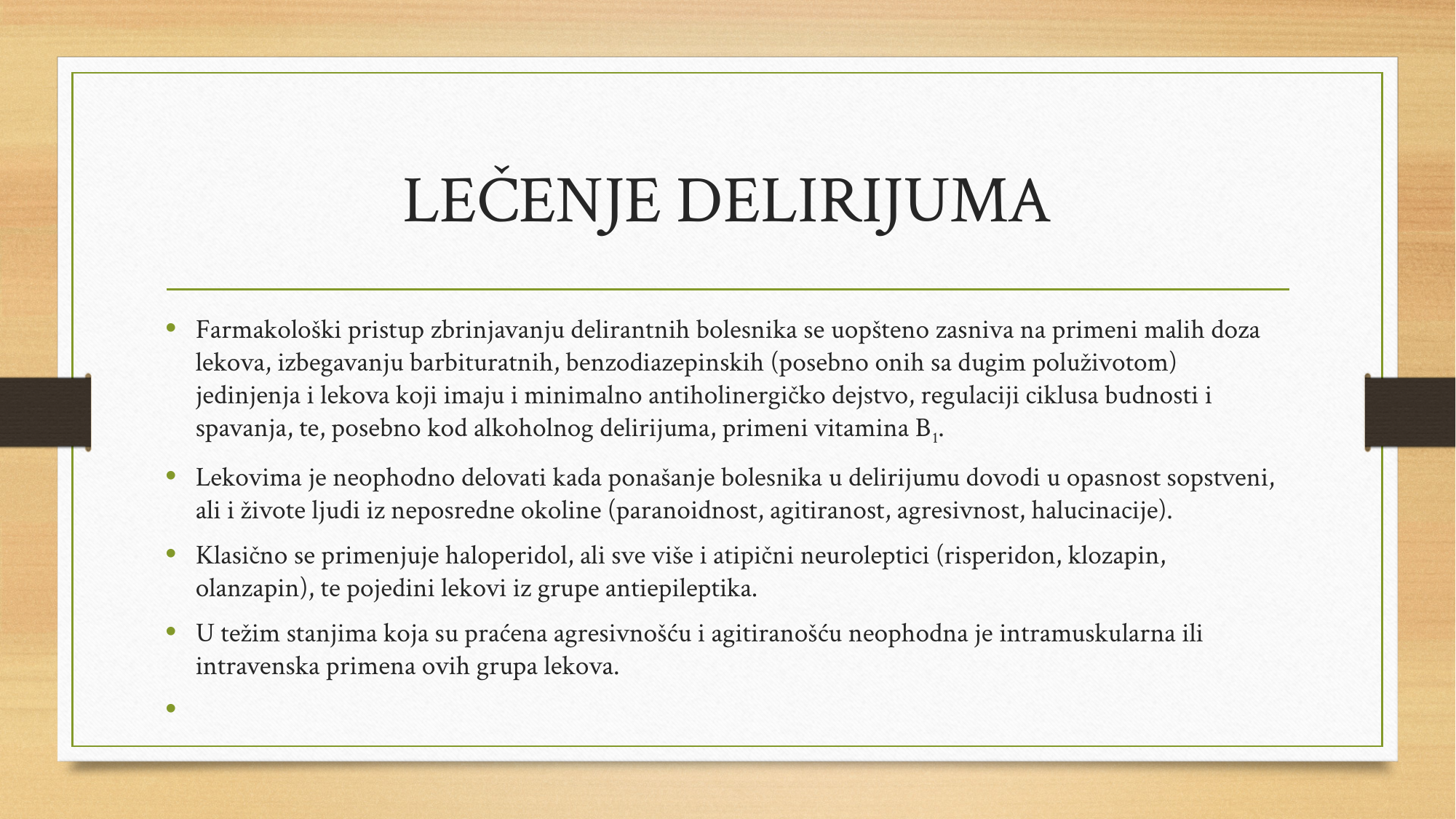

# LEČENJE DELIRIJUMA
Farmakološki pristup zbrinjavanju delirantnih bolesnika se uopšteno zasniva na primeni malih doza lekova, izbegavanju barbituratnih, benzodiazepinskih (posebno onih sa dugim poluživotom) jedinjenja i lekova koji imaju i minimalno antiholinergičko dejstvo, regulaciji ciklusa budnosti i spavanja, te, posebno kod alkoholnog delirijuma, primeni vitamina B1.
Lekovima je neophodno delovati kada ponašanje bolesnika u delirijumu dovodi u opasnost sopstveni, ali i živote ljudi iz neposredne okoline (paranoidnost, agitiranost, agresivnost, halucinacije).
Klasično se primenjuje haloperidol, ali sve više i atipični neuroleptici (risperidon, klozapin, olanzapin), te pojedini lekovi iz grupe antiepileptika.
U težim stanjima koja su praćena agresivnošću i agitiranošću neophodna je intramuskularna ili intravenska primena ovih grupa lekova.